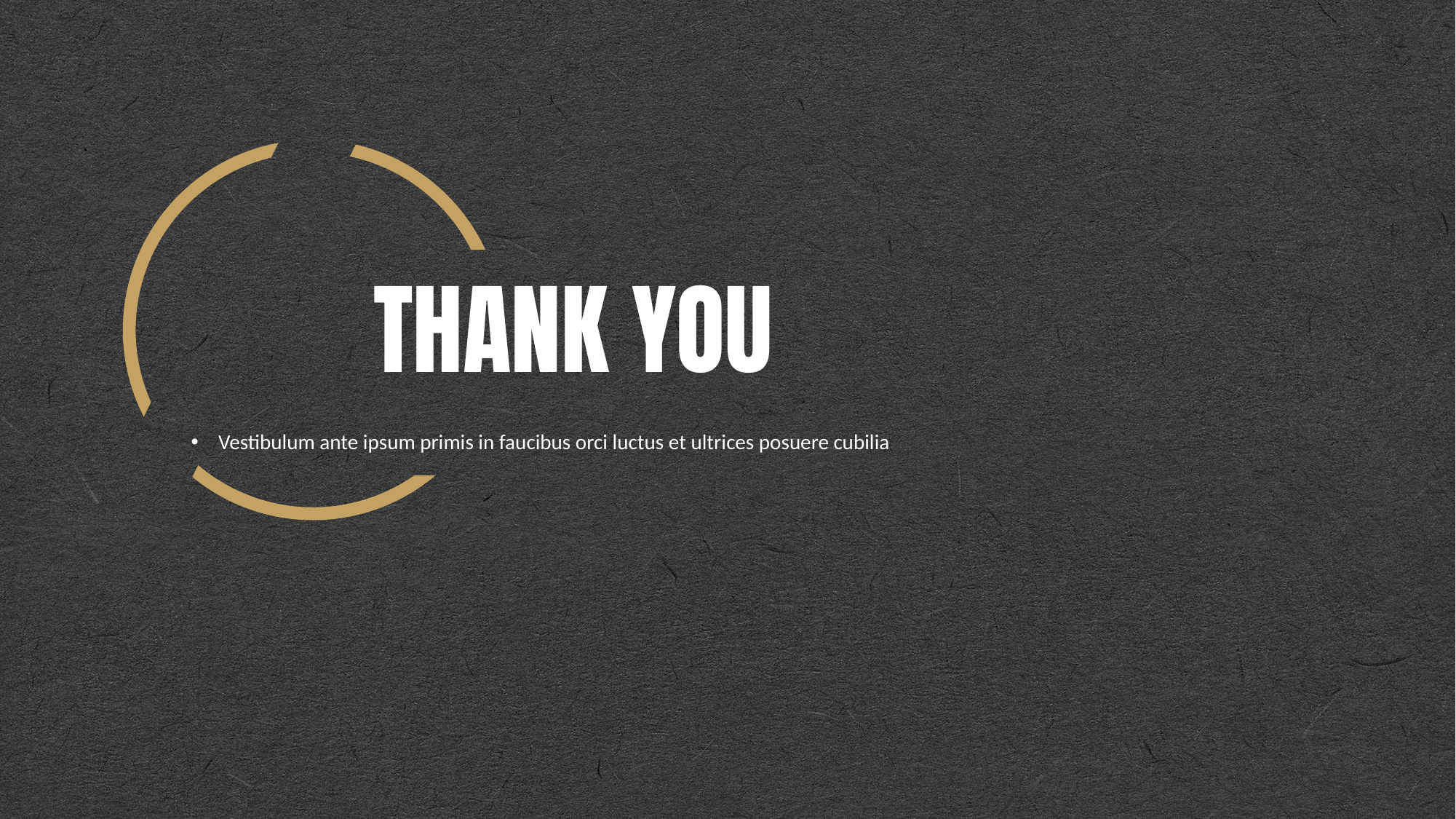

THANK YOU
Vestibulum ante ipsum primis in faucibus orci luctus et ultrices posuere cubilia